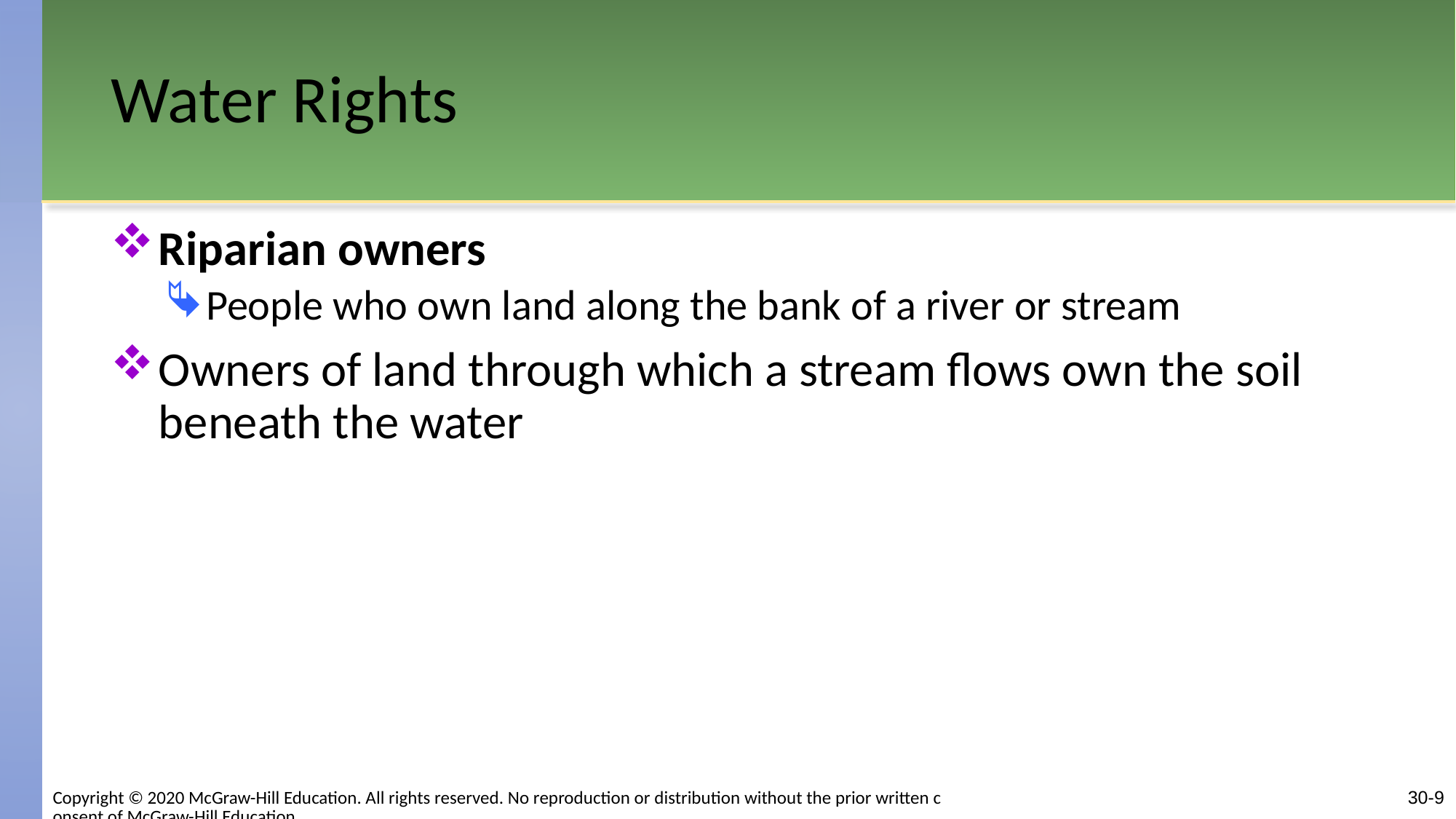

# Water Rights
Riparian owners
People who own land along the bank of a river or stream
Owners of land through which a stream flows own the soil beneath the water

Copyright © 2020 McGraw-Hill Education. All rights reserved. No reproduction or distribution without the prior written consent of McGraw-Hill Education.
30-9